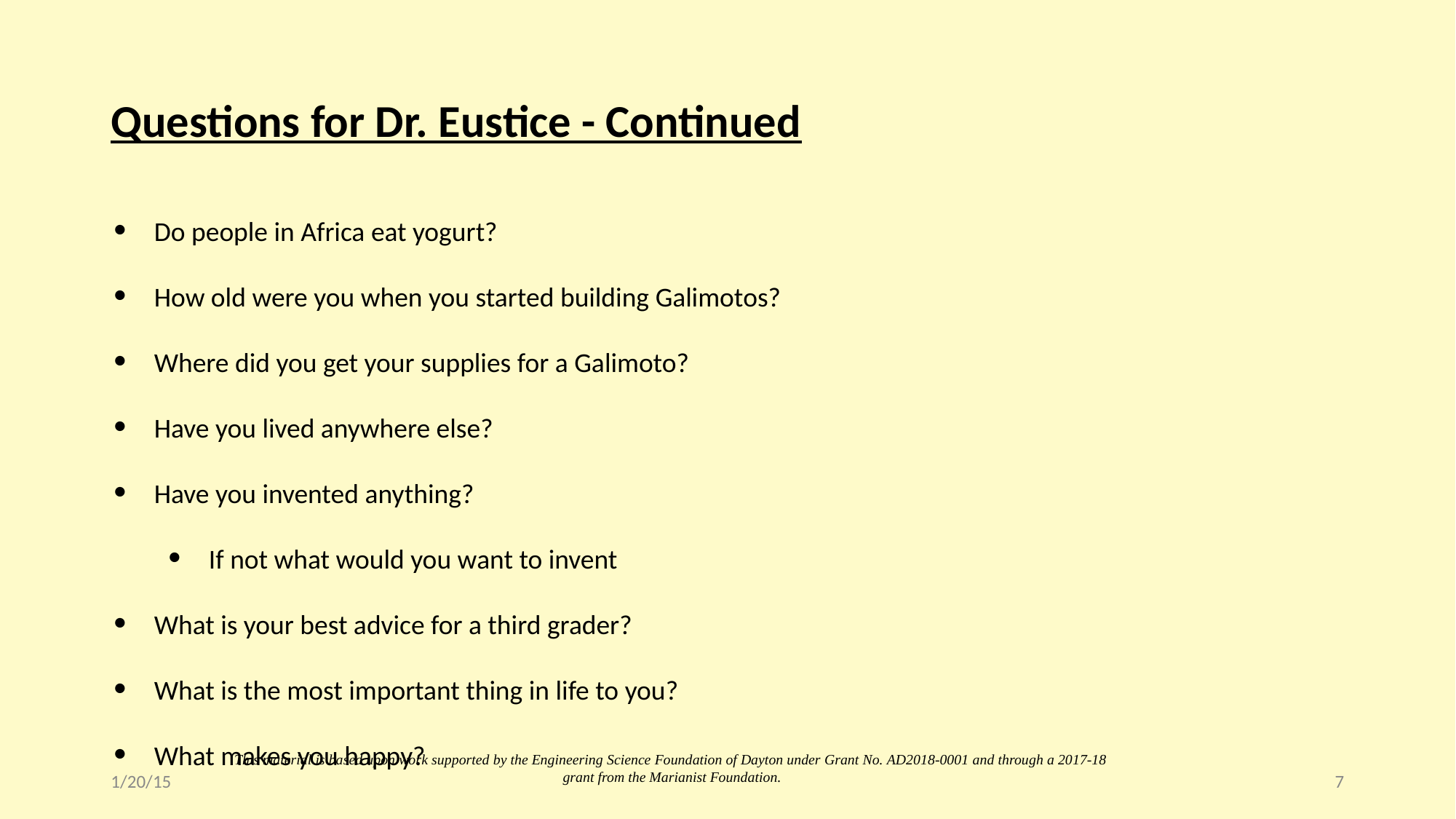

# Questions for Dr. Eustice - Continued
Do people in Africa eat yogurt?
How old were you when you started building Galimotos?
Where did you get your supplies for a Galimoto?
Have you lived anywhere else?
Have you invented anything?
If not what would you want to invent
What is your best advice for a third grader?
What is the most important thing in life to you?
What makes you happy?